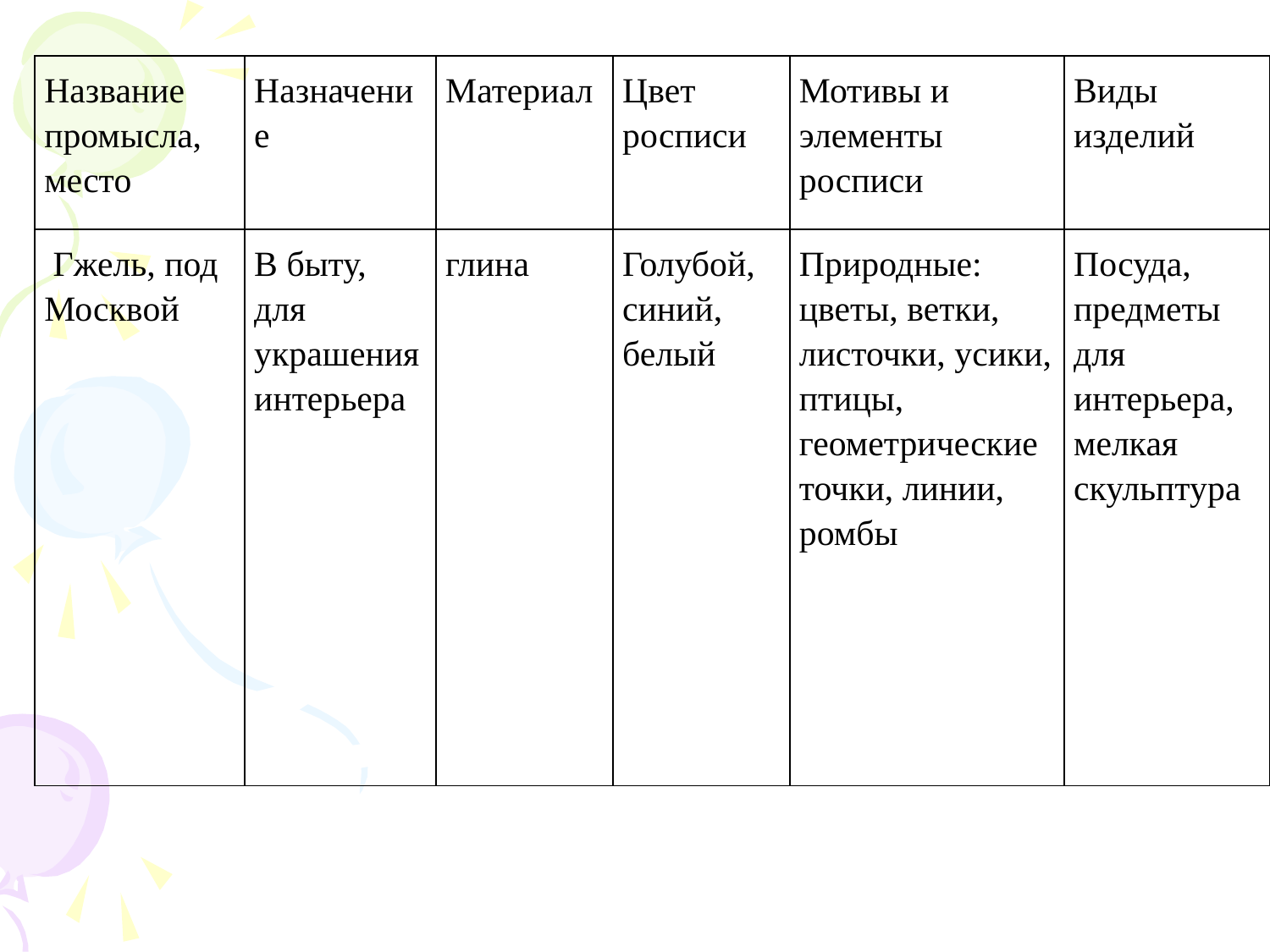

| Название промысла, место | Назначение | Материал | Цвет росписи | Мотивы и элементы росписи | Виды изделий |
| --- | --- | --- | --- | --- | --- |
| Гжель, под Москвой | В быту, для украшения интерьера | глина | Голубой, синий, белый | Природные: цветы, ветки, листочки, усики, птицы, геометрические точки, линии, ромбы | Посуда, предметы для интерьера, мелкая скульптура |